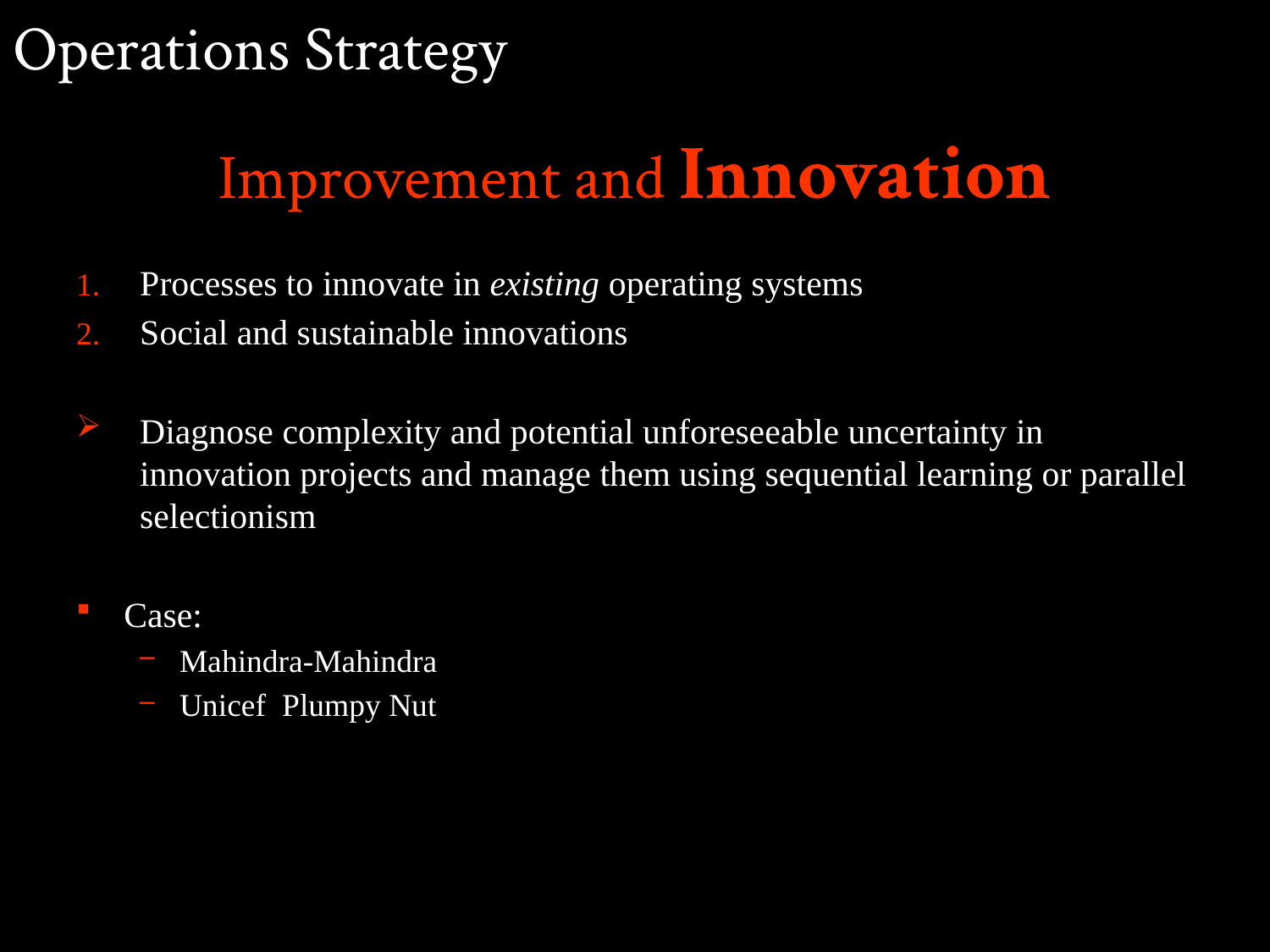

Operations Strategy
Improvement and Innovation
Processes to innovate in existing operating systems
Social and sustainable innovations

Diagnose complexity and potential unforeseeable uncertainty in innovation projects and manage them using sequential learning or parallel selectionism

Case:
Mahindra-Mahindra
Unicef  Plumpy Nut